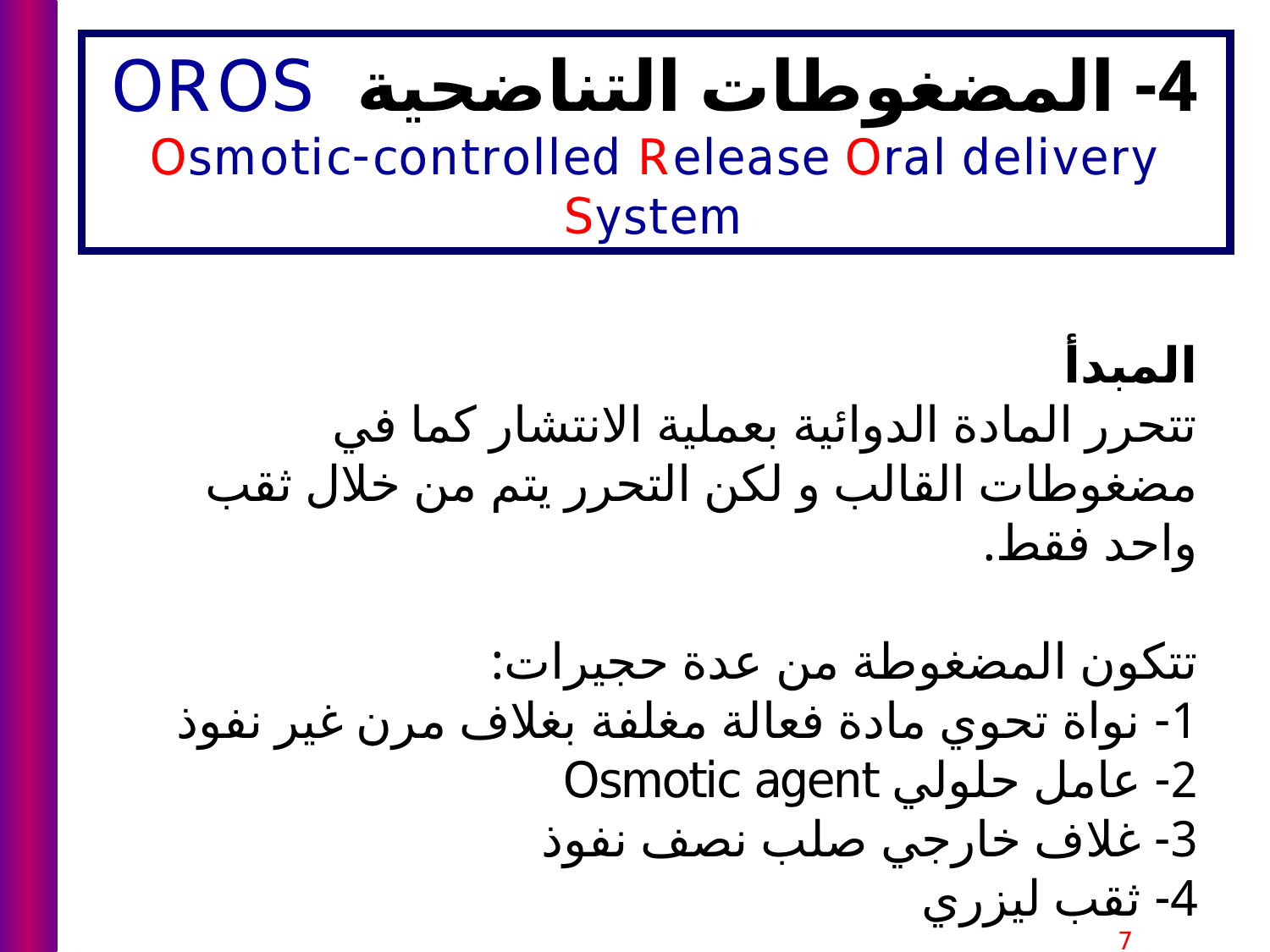

# 4- المضغوطات التناضحية OROS Osmotic-controlled Release Oral delivery System
المبدأ
تتحرر المادة الدوائية بعملية الانتشار كما في مضغوطات القالب و لكن التحرر يتم من خلال ثقب واحد فقط.

تتكون المضغوطة من عدة حجيرات:
1- نواة تحوي مادة فعالة مغلفة بغلاف مرن غير نفوذ
2- عامل حلولي Osmotic agent
3- غلاف خارجي صلب نصف نفوذ
4- ثقب ليزري